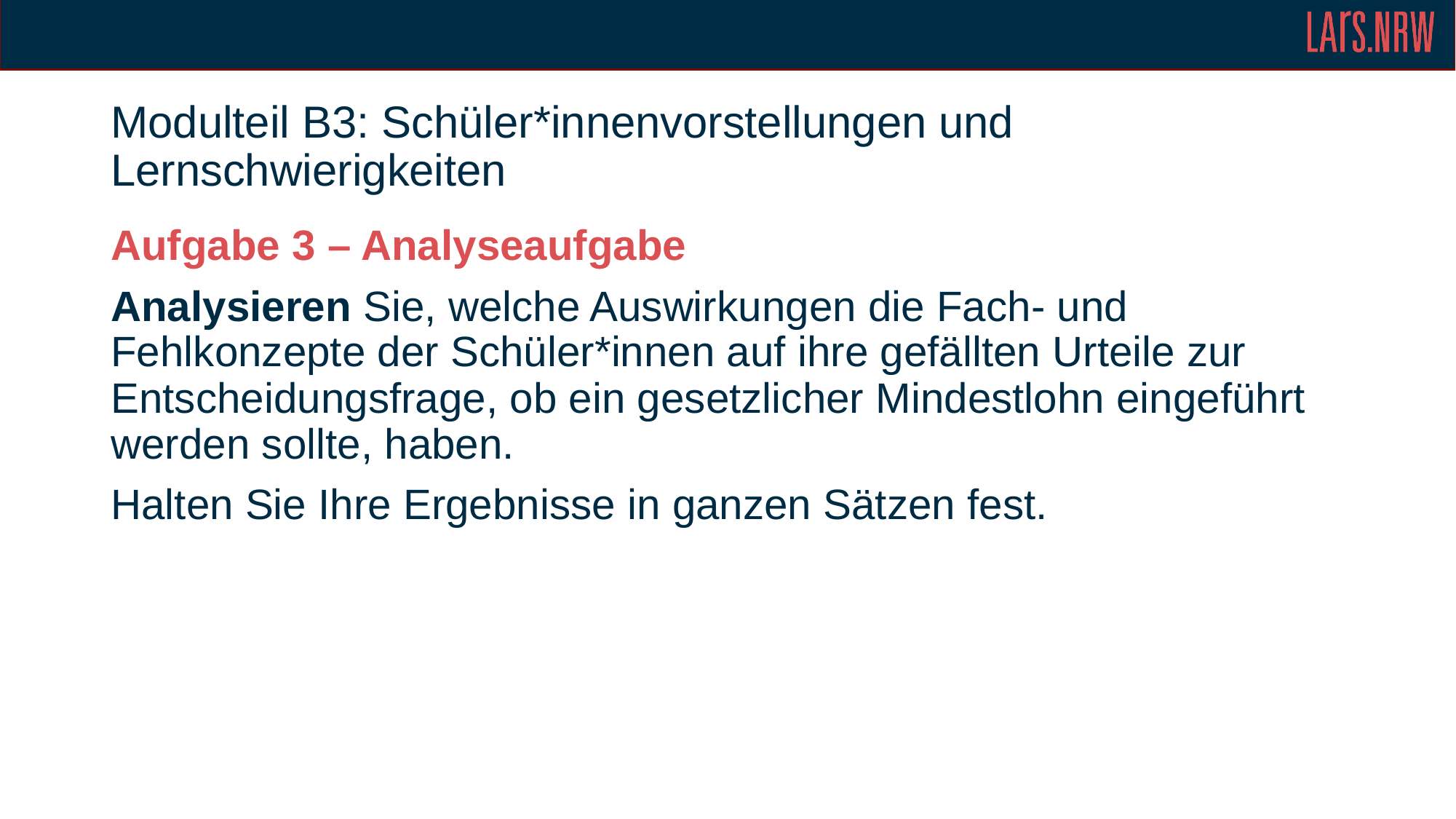

# Modulteil B3: Schüler*innenvorstellungen und Lernschwierigkeiten
Aufgabe 3 – Analyseaufgabe
Analysieren Sie, welche Auswirkungen die Fach- und Fehlkonzepte der Schüler*innen auf ihre gefällten Urteile zur Entscheidungsfrage, ob ein gesetzlicher Mindestlohn eingeführt werden sollte, haben.
Halten Sie Ihre Ergebnisse in ganzen Sätzen fest.